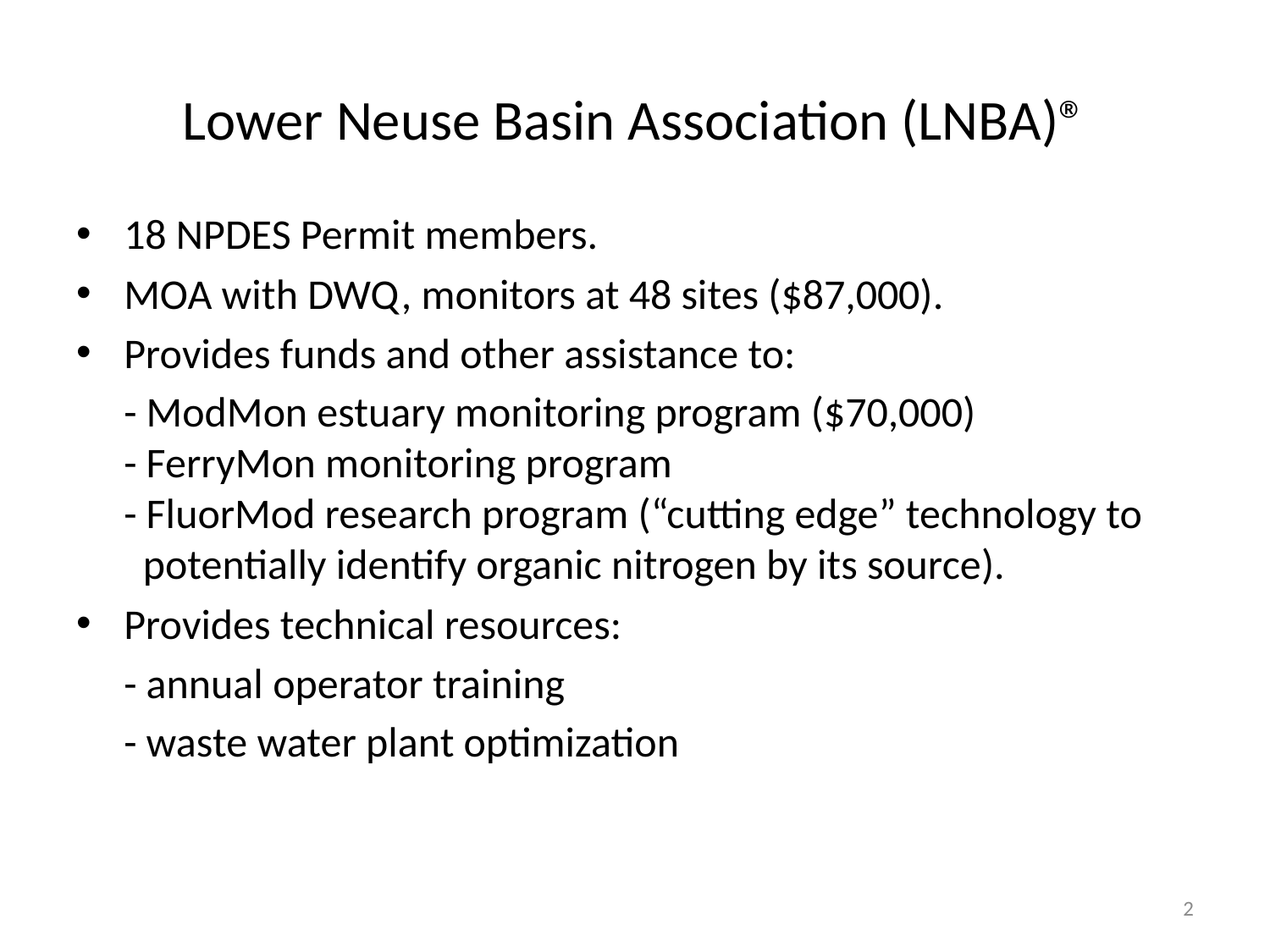

# Lower Neuse Basin Association (LNBA)®
18 NPDES Permit members.
MOA with DWQ, monitors at 48 sites ($87,000).
Provides funds and other assistance to:
	- ModMon estuary monitoring program ($70,000)
- FerryMon monitoring program
- FluorMod research program (“cutting edge” technology to
  potentially identify organic nitrogen by its source).
Provides technical resources:
	- annual operator training
	- waste water plant optimization

2